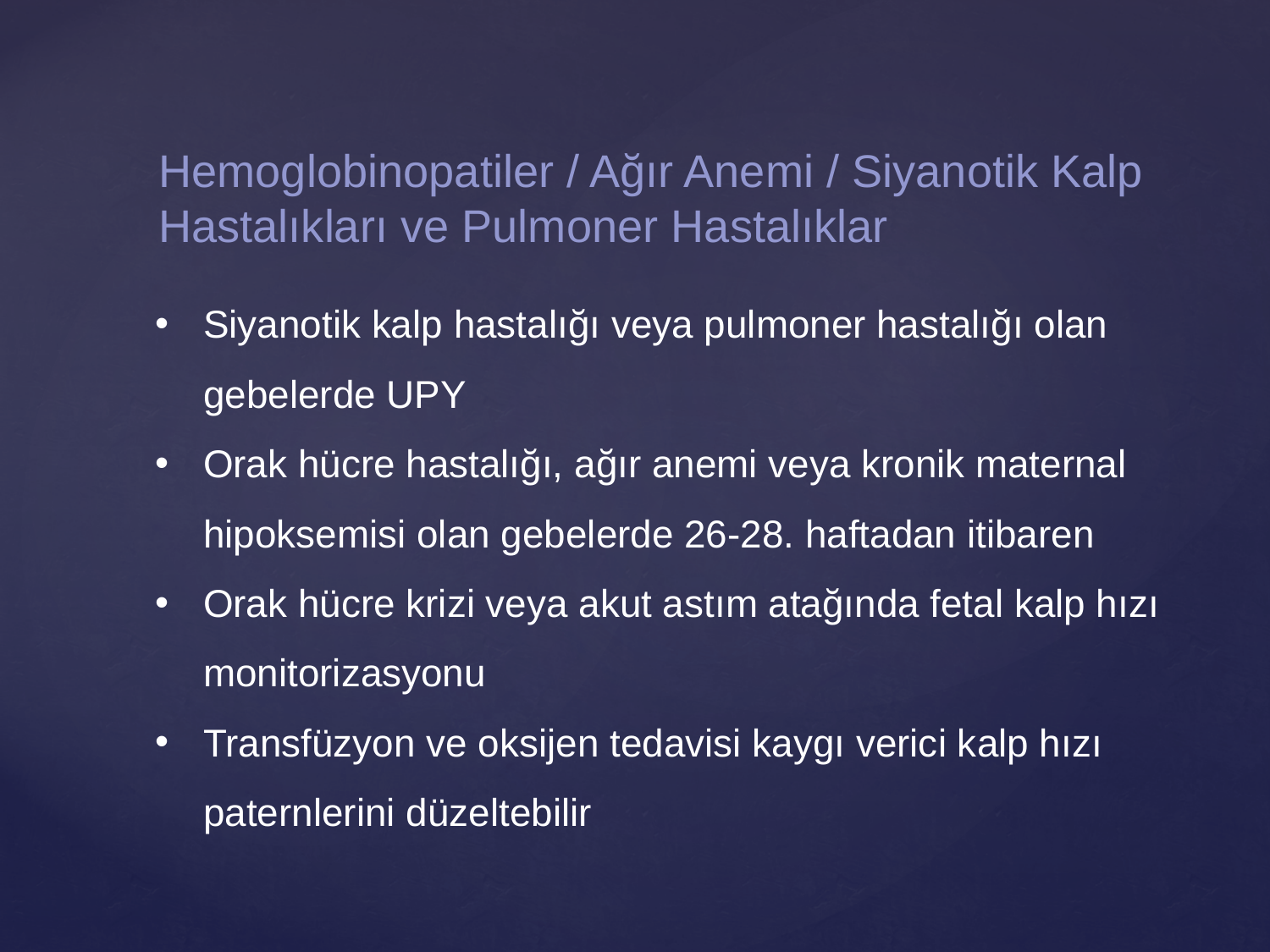

Hemoglobinopatiler / Ağır Anemi / Siyanotik Kalp Hastalıkları ve Pulmoner Hastalıklar
Siyanotik kalp hastalığı veya pulmoner hastalığı olan  gebelerde UPY
Orak hücre hastalığı, ağır anemi veya kronik maternal hipoksemisi olan gebelerde 26-28. haftadan itibaren
Orak hücre krizi veya akut astım atağında fetal kalp hızı monitorizasyonu
Transfüzyon ve oksijen tedavisi kaygı verici kalp hızı paternlerini düzeltebilir